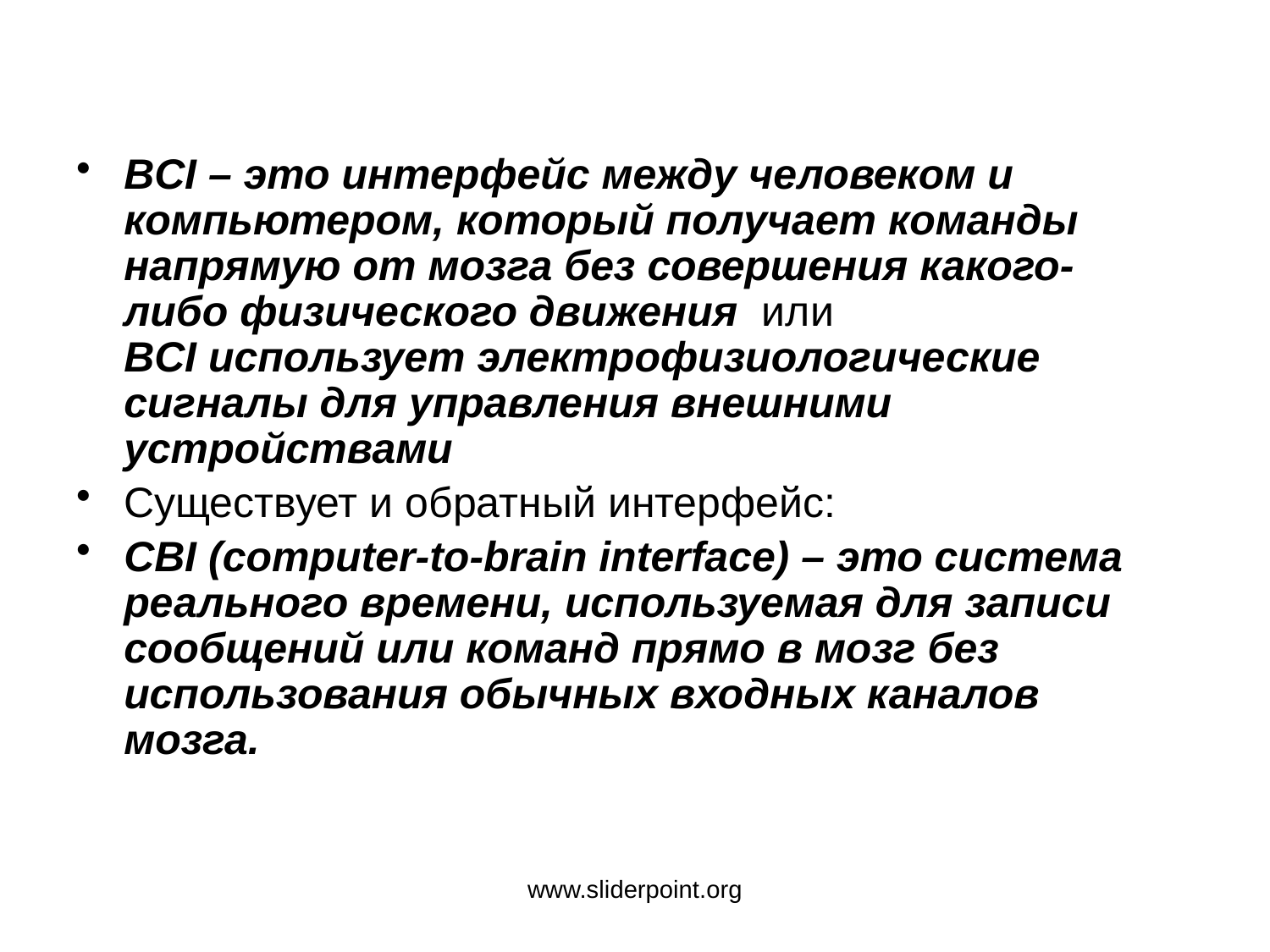

BCI – это интерфейс между человеком и компьютером, который получает команды напрямую от мозга без совершения какого-либо физического движения  или
BCI использует электрофизиологические сигналы для управления внешними устройствами
Существует и обратный интерфейс:
CBI (computer-to-brain interface) – это система реального времени, используемая для записи сообщений или команд прямо в мозг без использования обычных входных каналов мозга.
www.sliderpoint.org